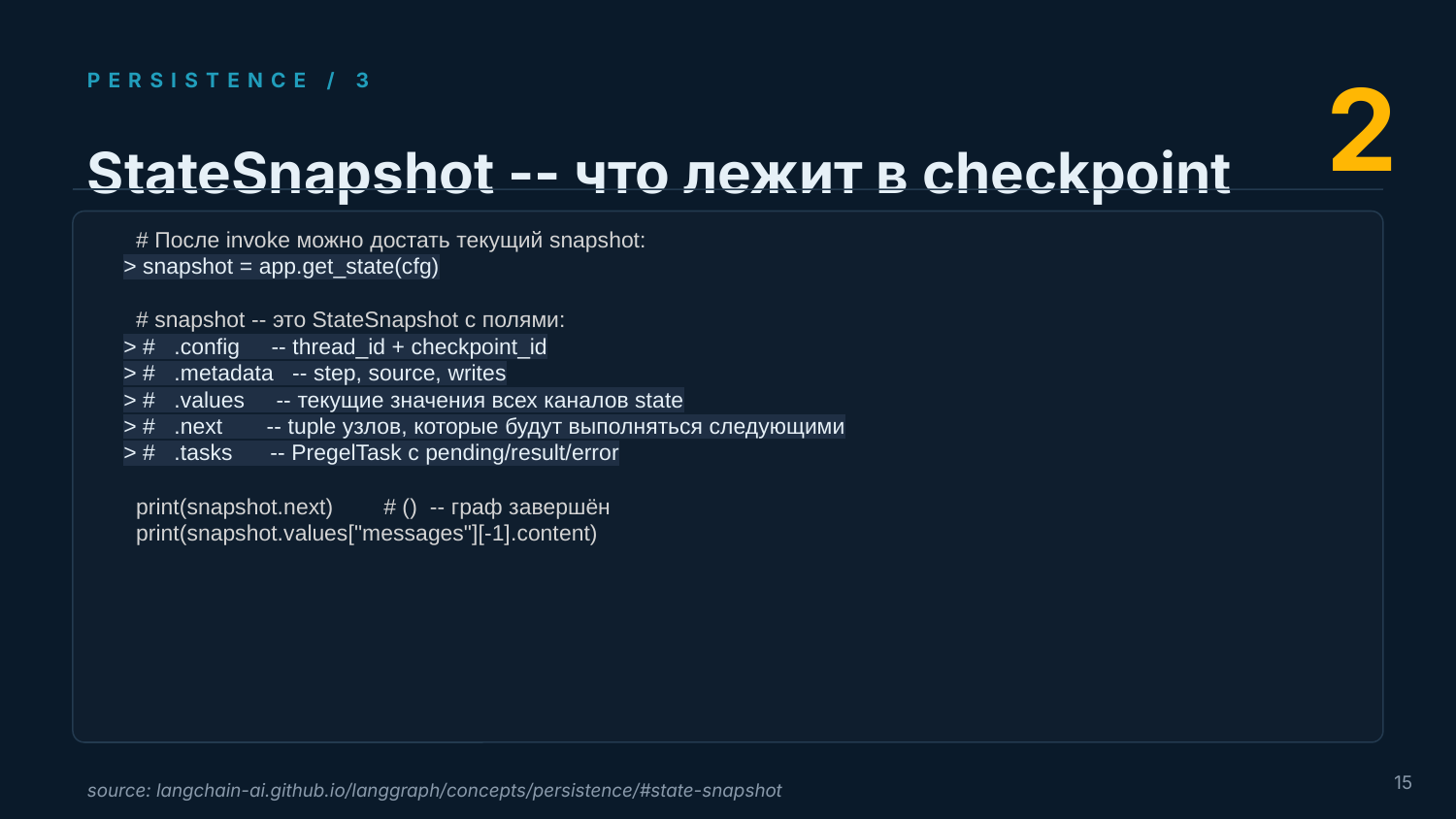

2
PERSISTENCE / 3
StateSnapshot -- что лежит в checkpoint

  # После invoke можно достать текущий snapshot:
> snapshot = app.get_state(cfg)

  # snapshot -- это StateSnapshot с полями:
> #   .config     -- thread_id + checkpoint_id
> #   .metadata   -- step, source, writes
> #   .values     -- текущие значения всех каналов state
> #   .next       -- tuple узлов, которые будут выполняться следующими
> #   .tasks      -- PregelTask с pending/result/error

  print(snapshot.next)        # ()  -- граф завершён
  print(snapshot.values["messages"][-1].content)

15
source: langchain-ai.github.io/langgraph/concepts/persistence/#state-snapshot